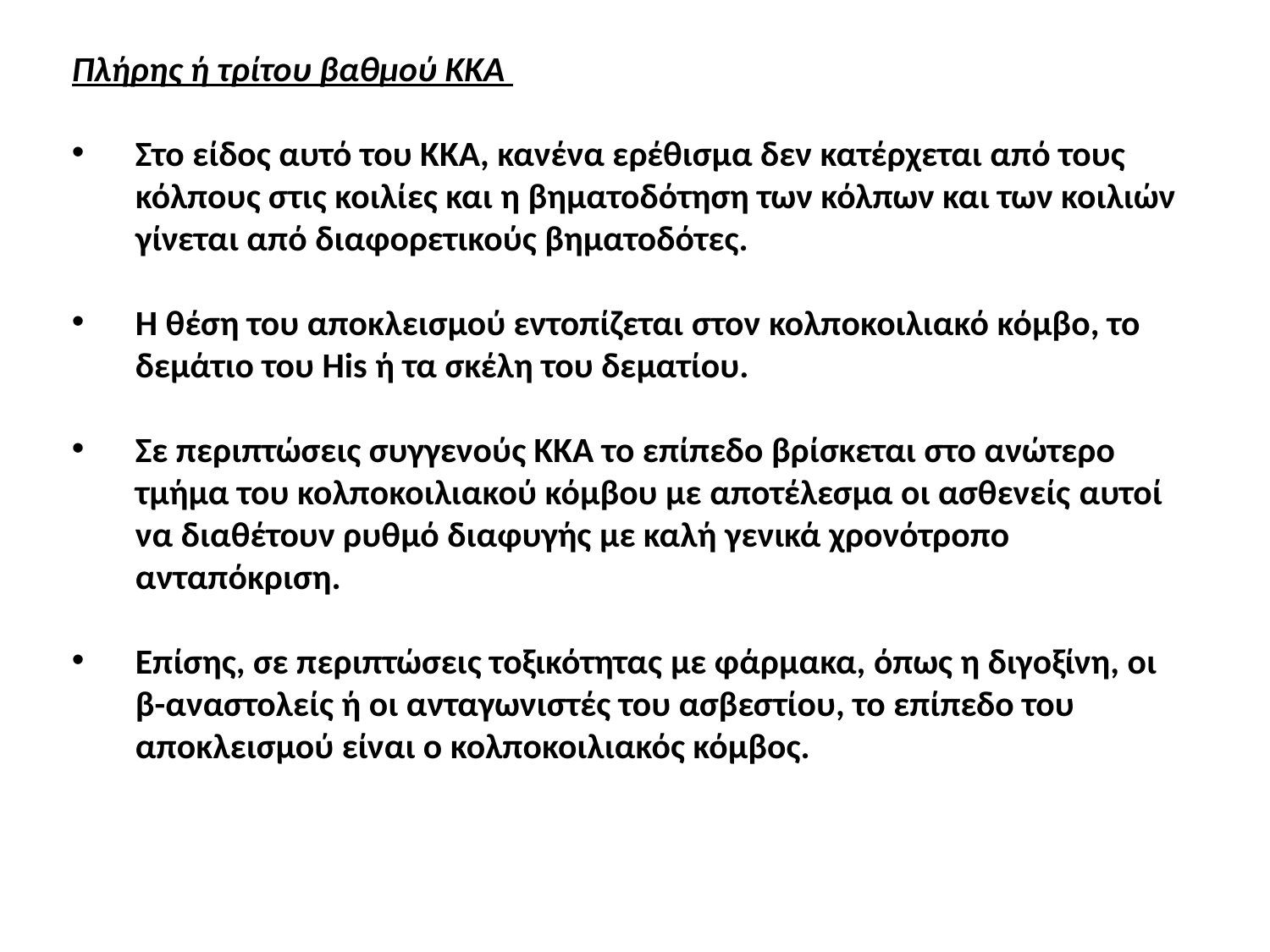

Πλήρης ή τρίτου βαθμού ΚΚΑ

Στο είδος αυτό του ΚΚΑ, κανένα ερέθισμα δεν κατέρχεται από τους κόλπους στις κοιλίες και η βηματοδότηση των κόλπων και των κοιλιών γίνεται από διαφορετικούς βηματοδότες.

Η θέση του αποκλεισμού εντοπίζεται στον κολποκοιλιακό κόμβο, το δεμάτιο του His ή τα σκέλη του δεματίου.

Σε περιπτώσεις συγγενούς ΚΚΑ το επίπεδο βρίσκεται στο ανώτερο τμήμα του κολποκοιλιακού κόμβου με αποτέλεσμα οι ασθενείς αυτοί να διαθέτουν ρυθμό διαφυγής με καλή γενικά χρονότροπο ανταπόκριση.

Επίσης, σε περιπτώσεις τοξικότητας με φάρμακα, όπως η διγοξίνη, οι β-αναστολείς ή οι ανταγωνιστές του ασβεστίου, το επίπεδο του αποκλεισμού είναι ο κολποκοιλιακός κόμβος.